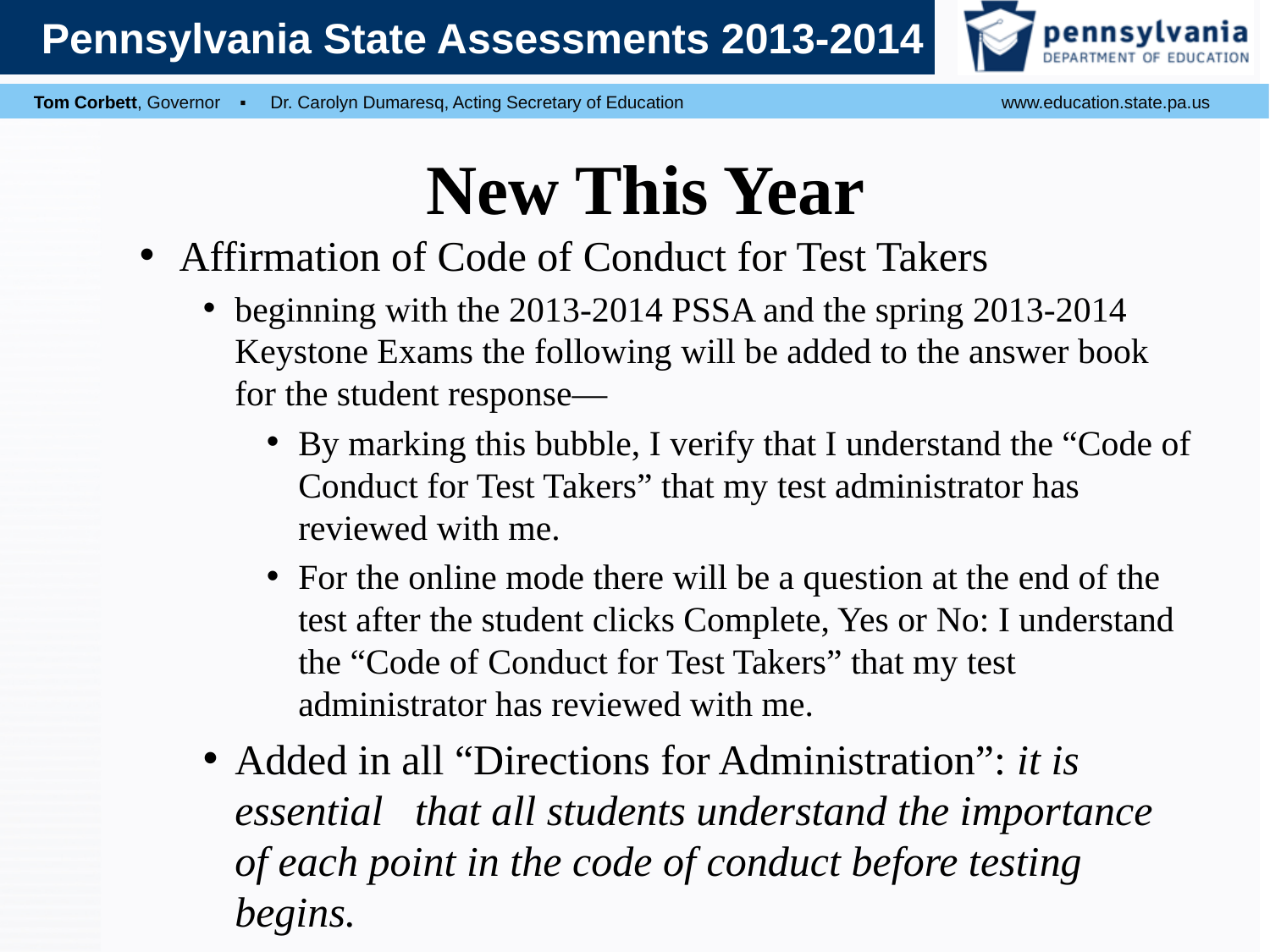

# New This Year
Affirmation of Code of Conduct for Test Takers
beginning with the 2013-2014 PSSA and the spring 2013-2014 Keystone Exams the following will be added to the answer book for the student response—
By marking this bubble, I verify that I understand the “Code of Conduct for Test Takers” that my test administrator has reviewed with me.
For the online mode there will be a question at the end of the test after the student clicks Complete, Yes or No: I understand the “Code of Conduct for Test Takers” that my test administrator has reviewed with me.
Added in all “Directions for Administration”: it is essential   that all students understand the importance of each point in the code of conduct before testing begins.